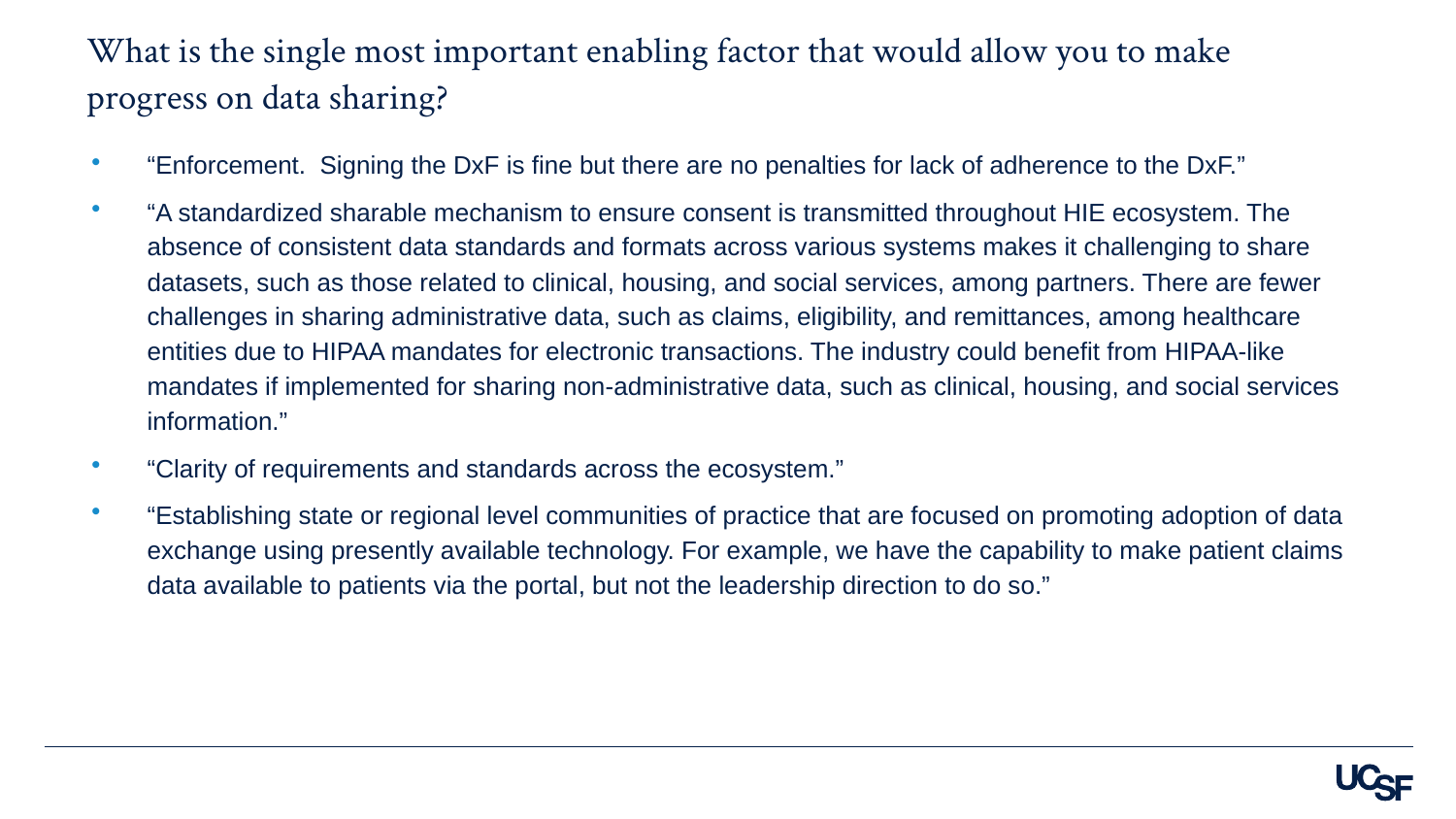

# What is the single most important enabling factor that would allow you to make progress on data sharing?
“Enforcement.  Signing the DxF is fine but there are no penalties for lack of adherence to the DxF.”
“A standardized sharable mechanism to ensure consent is transmitted throughout HIE ecosystem. The absence of consistent data standards and formats across various systems makes it challenging to share datasets, such as those related to clinical, housing, and social services, among partners. There are fewer challenges in sharing administrative data, such as claims, eligibility, and remittances, among healthcare entities due to HIPAA mandates for electronic transactions. The industry could benefit from HIPAA-like mandates if implemented for sharing non-administrative data, such as clinical, housing, and social services information.”
“Clarity of requirements and standards across the ecosystem.”
“Establishing state or regional level communities of practice that are focused on promoting adoption of data exchange using presently available technology. For example, we have the capability to make patient claims data available to patients via the portal, but not the leadership direction to do so.”